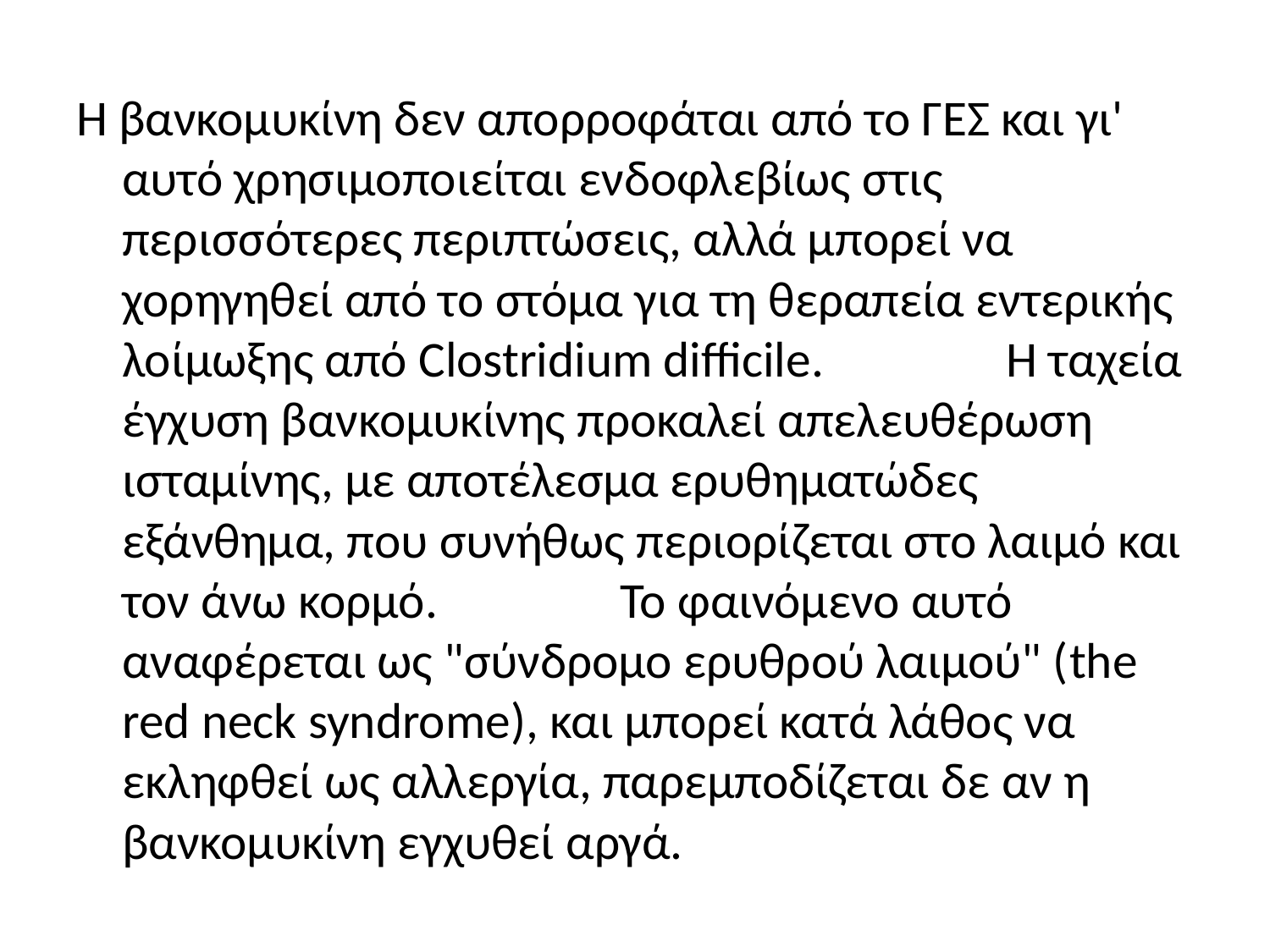

Η βανκομυκίνη δεν απορροφάται από το ΓΕΣ και γι' αυτό χρησιμοποιείται ενδοφλεβίως στις περισσότερες περιπτώσεις, αλλά μπορεί να χορηγηθεί από το στόμα για τη θεραπεία εντερικής λοίμωξης από Clostridium difficile.                Η ταχεία έγχυση βανκομυκίνης προκαλεί απελευθέρωση ισταμίνης, με αποτέλεσμα ερυθηματώδες εξάνθημα, που συνήθως περιορίζεται στο λαιμό και τον άνω κορμό.                Το φαινόμενο αυτό αναφέρεται ως "σύνδρομο ερυθρού λαιμού" (the red neck syndrome), και μπορεί κατά λάθος να εκληφθεί ως αλλεργία, παρεμποδίζεται δε αν η βανκομυκίνη εγχυθεί αργά.